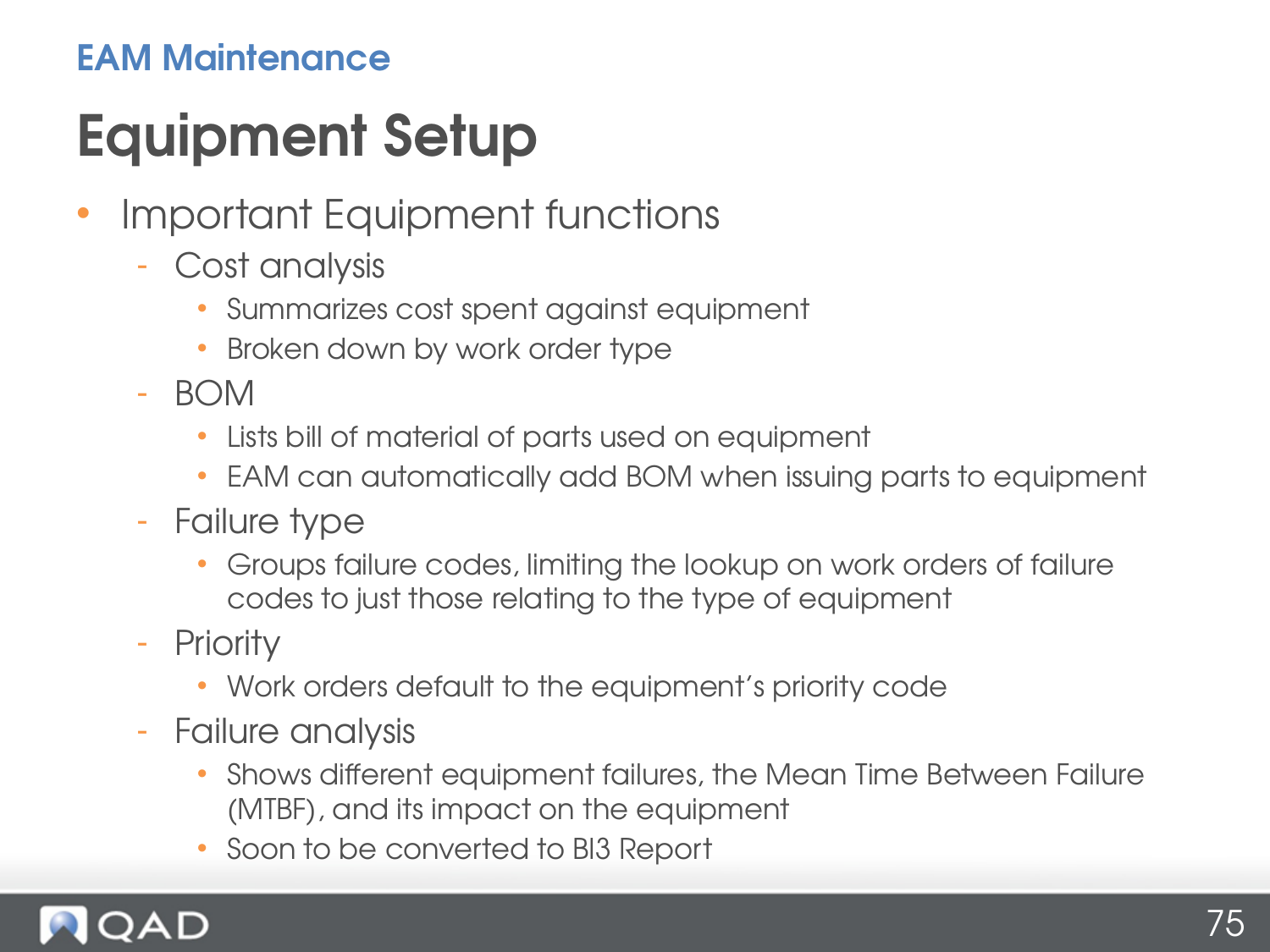

EAM Maintenance
# Equipment Setup
Important Equipment functions
Cost analysis
Summarizes cost spent against equipment
Broken down by work order type
BOM
Lists bill of material of parts used on equipment
EAM can automatically add BOM when issuing parts to equipment
Failure type
Groups failure codes, limiting the lookup on work orders of failure codes to just those relating to the type of equipment
Priority
Work orders default to the equipment’s priority code
Failure analysis
Shows different equipment failures, the Mean Time Between Failure (MTBF), and its impact on the equipment
Soon to be converted to BI3 Report
75